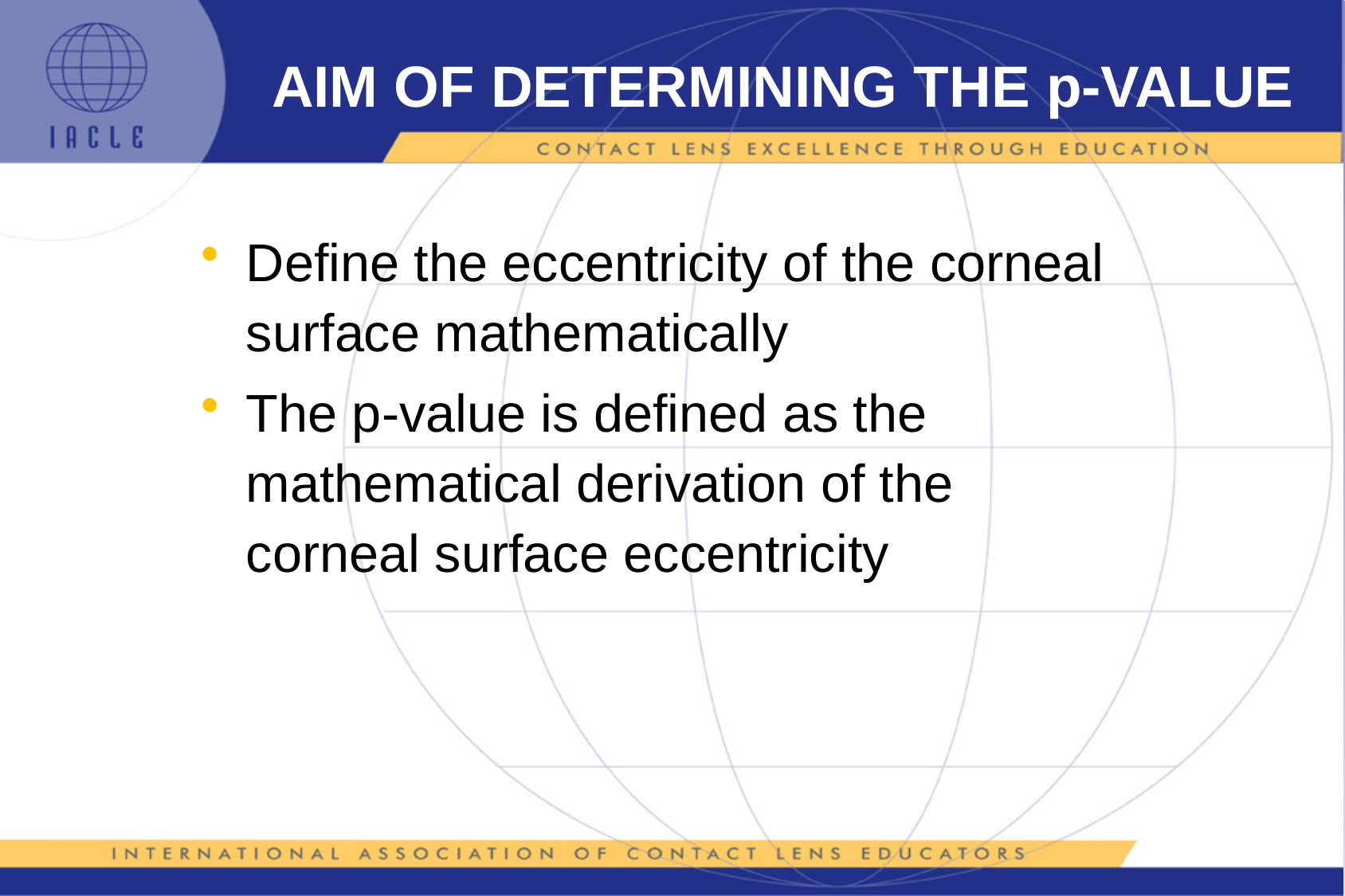

# AIM OF DETERMINING THE p-VALUE
Define the eccentricity of the corneal surface mathematically
The p-value is defined as the mathematical derivation of the corneal surface eccentricity